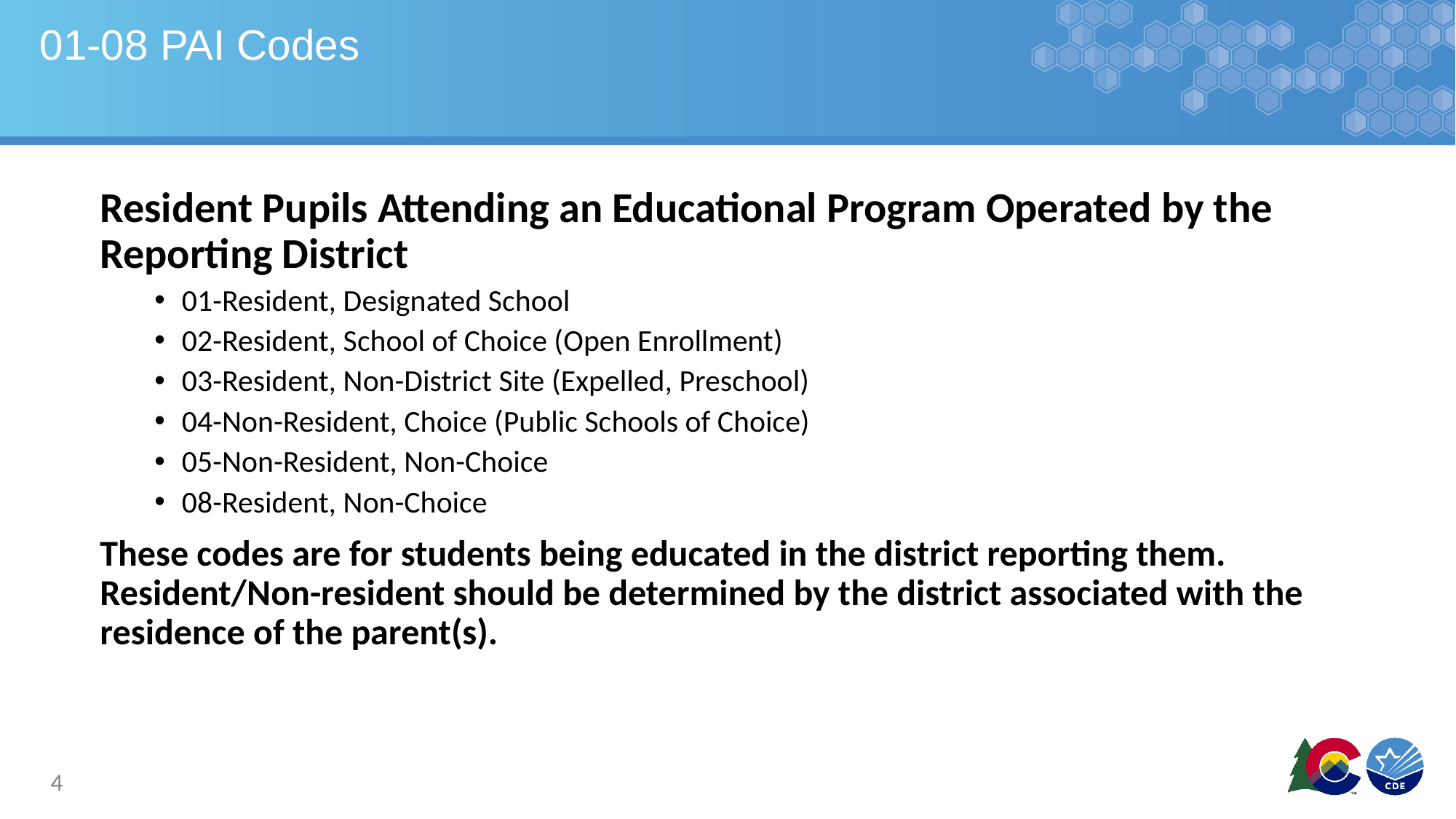

# 01-08 PAI Codes
Resident Pupils Attending an Educational Program Operated by the Reporting District
01-Resident, Designated School
02-Resident, School of Choice (Open Enrollment)
03-Resident, Non-District Site (Expelled, Preschool)
04-Non-Resident, Choice (Public Schools of Choice)
05-Non-Resident, Non-Choice
08-Resident, Non-Choice
These codes are for students being educated in the district reporting them. Resident/Non-resident should be determined by the district associated with the residence of the parent(s).

4